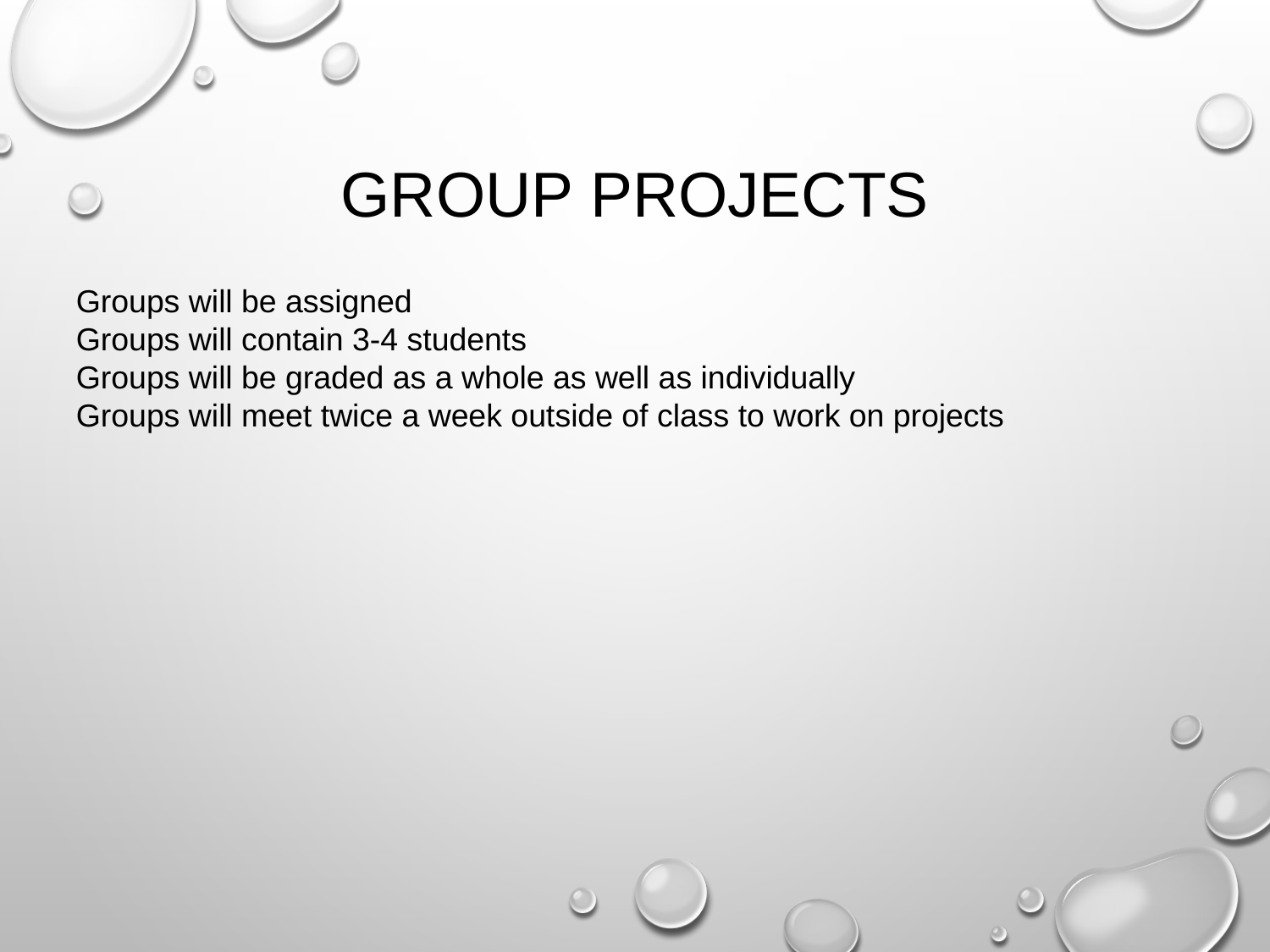

# Group Projects
Groups will be assigned
Groups will contain 3-4 students
Groups will be graded as a whole as well as individually
Groups will meet twice a week outside of class to work on projects